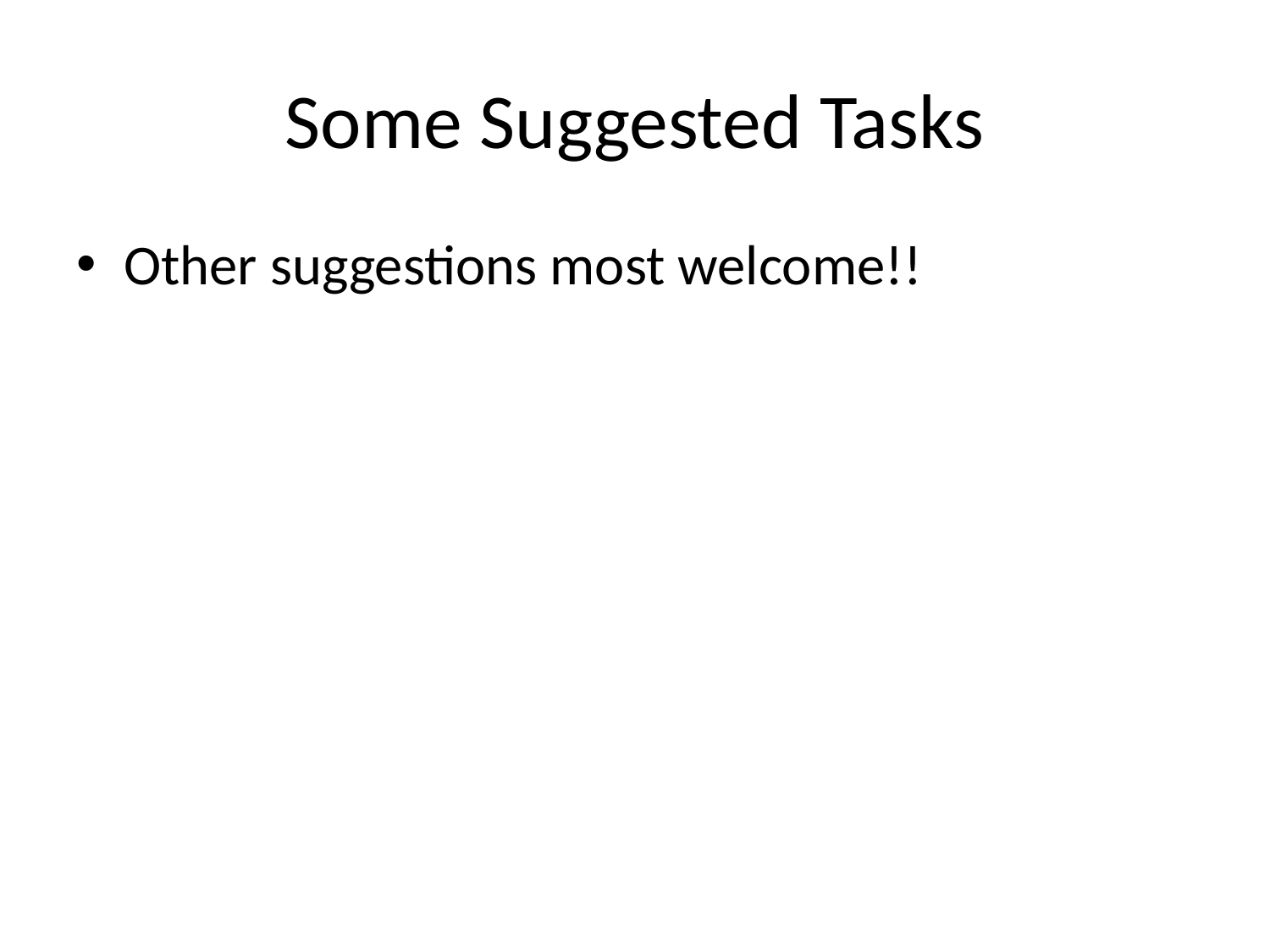

# Some Suggested Tasks
Other suggestions most welcome!!